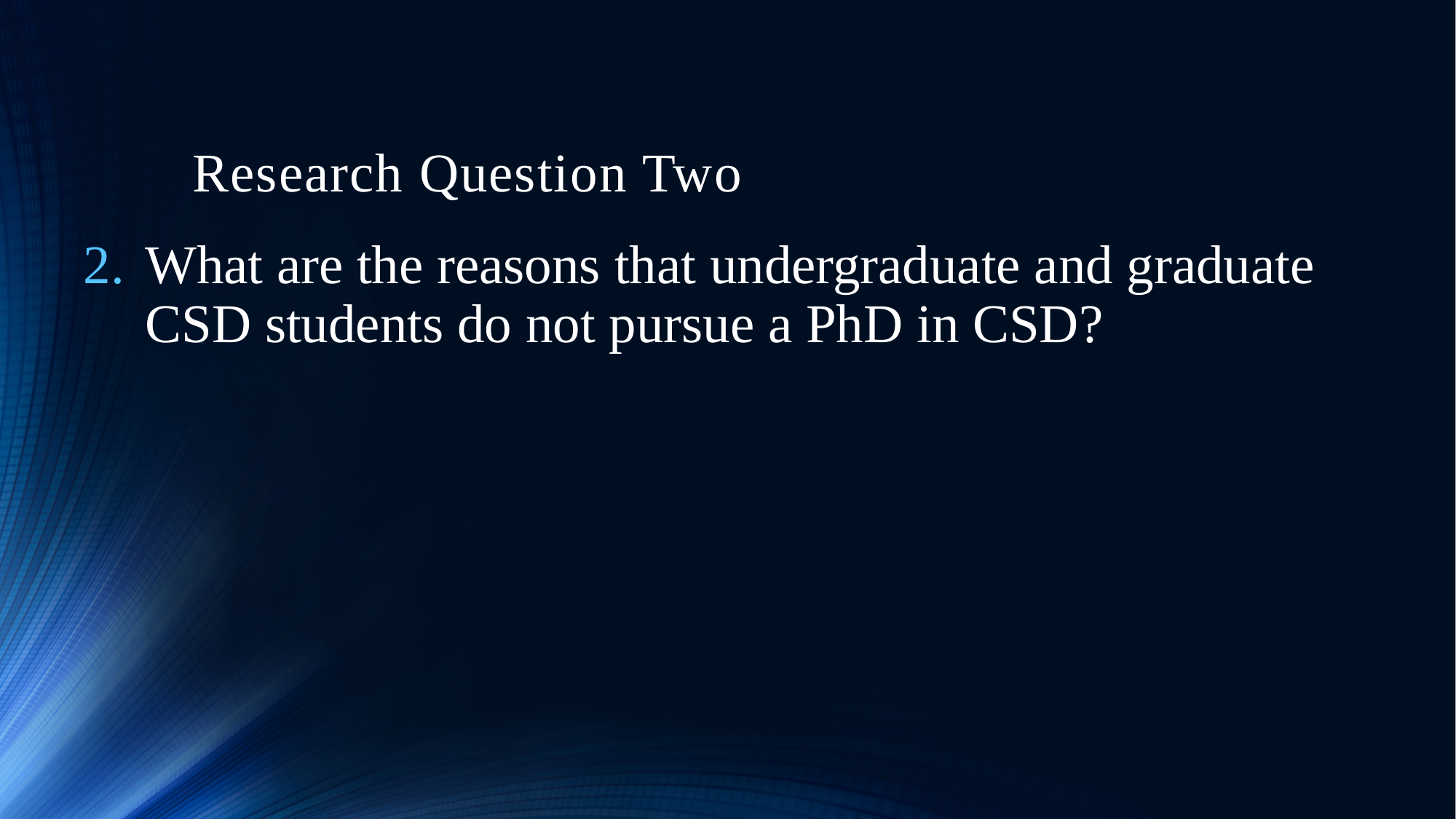

# Research Question Two
What are the reasons that undergraduate and graduate CSD students do not pursue a PhD in CSD?